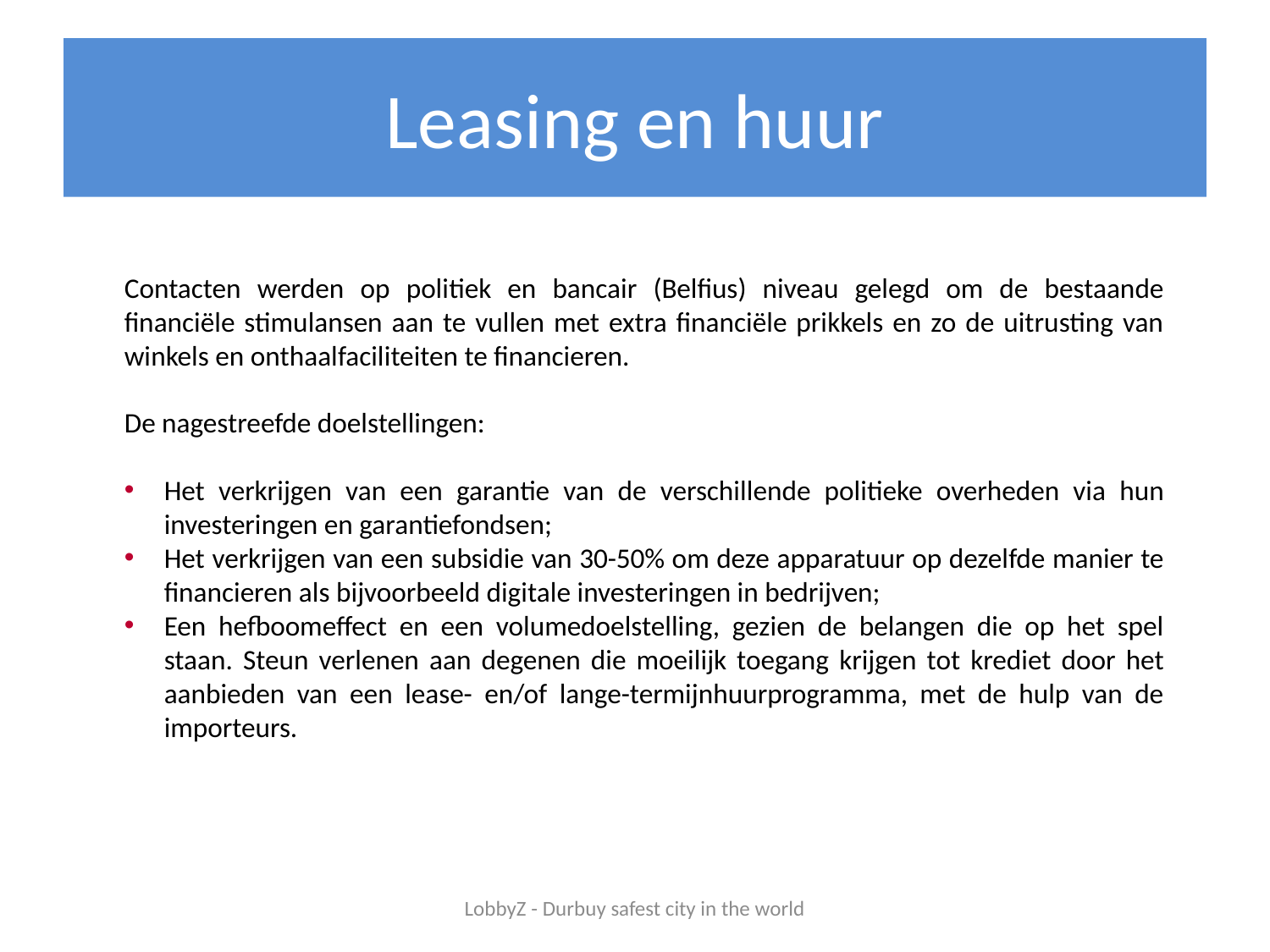

# Leasing en huur
Contacten werden op politiek en bancair (Belfius) niveau gelegd om de bestaande financiële stimulansen aan te vullen met extra financiële prikkels en zo de uitrusting van winkels en onthaalfaciliteiten te financieren.

De nagestreefde doelstellingen:

Het verkrijgen van een garantie van de verschillende politieke overheden via hun investeringen en garantiefondsen;
Het verkrijgen van een subsidie van 30-50% om deze apparatuur op dezelfde manier te financieren als bijvoorbeeld digitale investeringen in bedrijven;
Een hefboomeffect en een volumedoelstelling, gezien de belangen die op het spel staan. Steun verlenen aan degenen die moeilijk toegang krijgen tot krediet door het aanbieden van een lease- en/of lange-termijnhuurprogramma, met de hulp van de importeurs.
LobbyZ - Durbuy safest city in the world